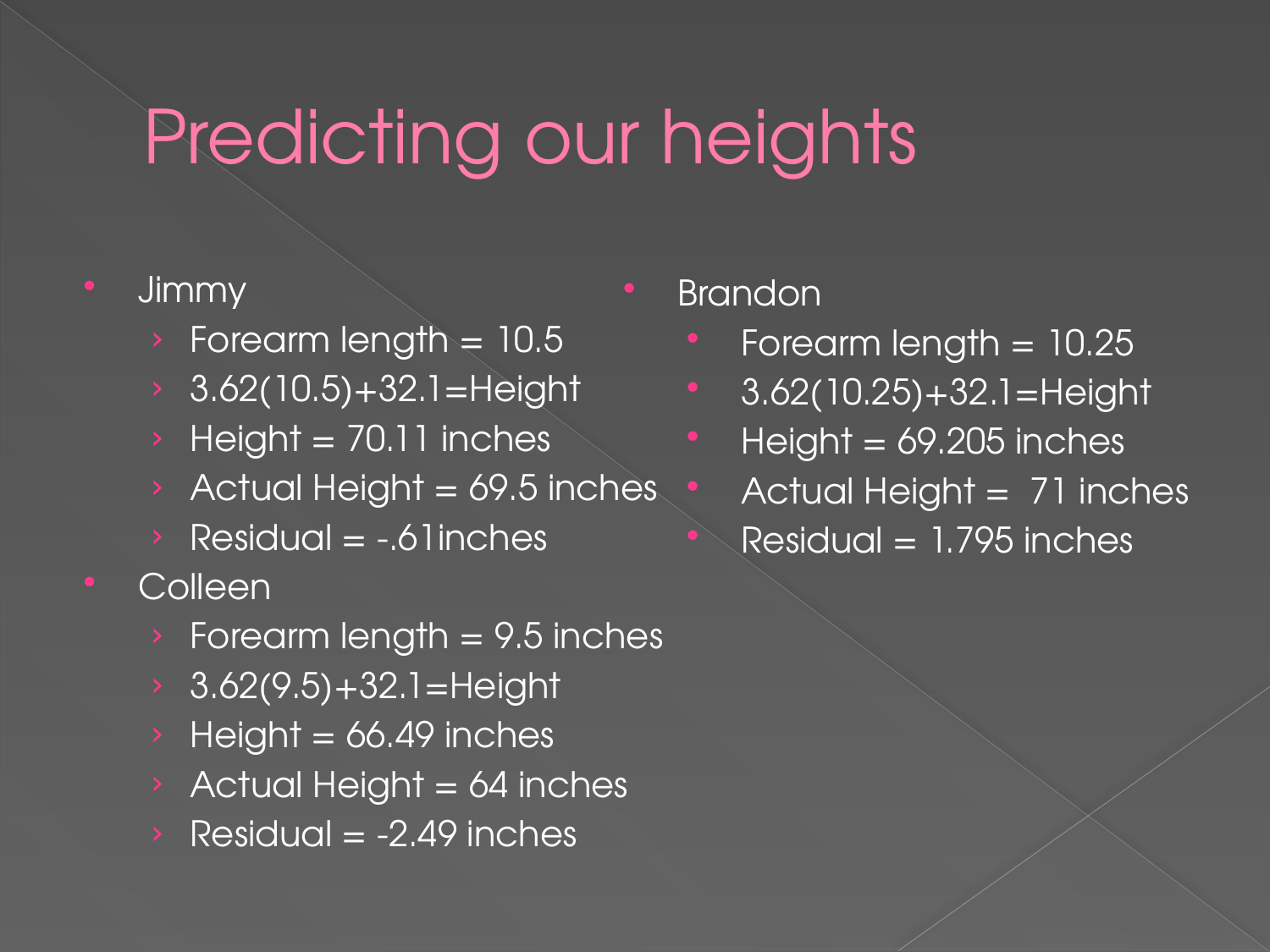

# Predicting our heights
Jimmy
Forearm length = 10.5
3.62(10.5)+32.1=Height
Height = 70.11 inches
Actual Height = 69.5 inches
Residual = -.61inches
Colleen
Forearm length = 9.5 inches
3.62(9.5)+32.1=Height
Height = 66.49 inches
Actual Height = 64 inches
Residual = -2.49 inches

Brandon
Forearm length = 10.25
3.62(10.25)+32.1=Height
Height = 69.205 inches
Actual Height =  71 inches
Residual = 1.795 inches